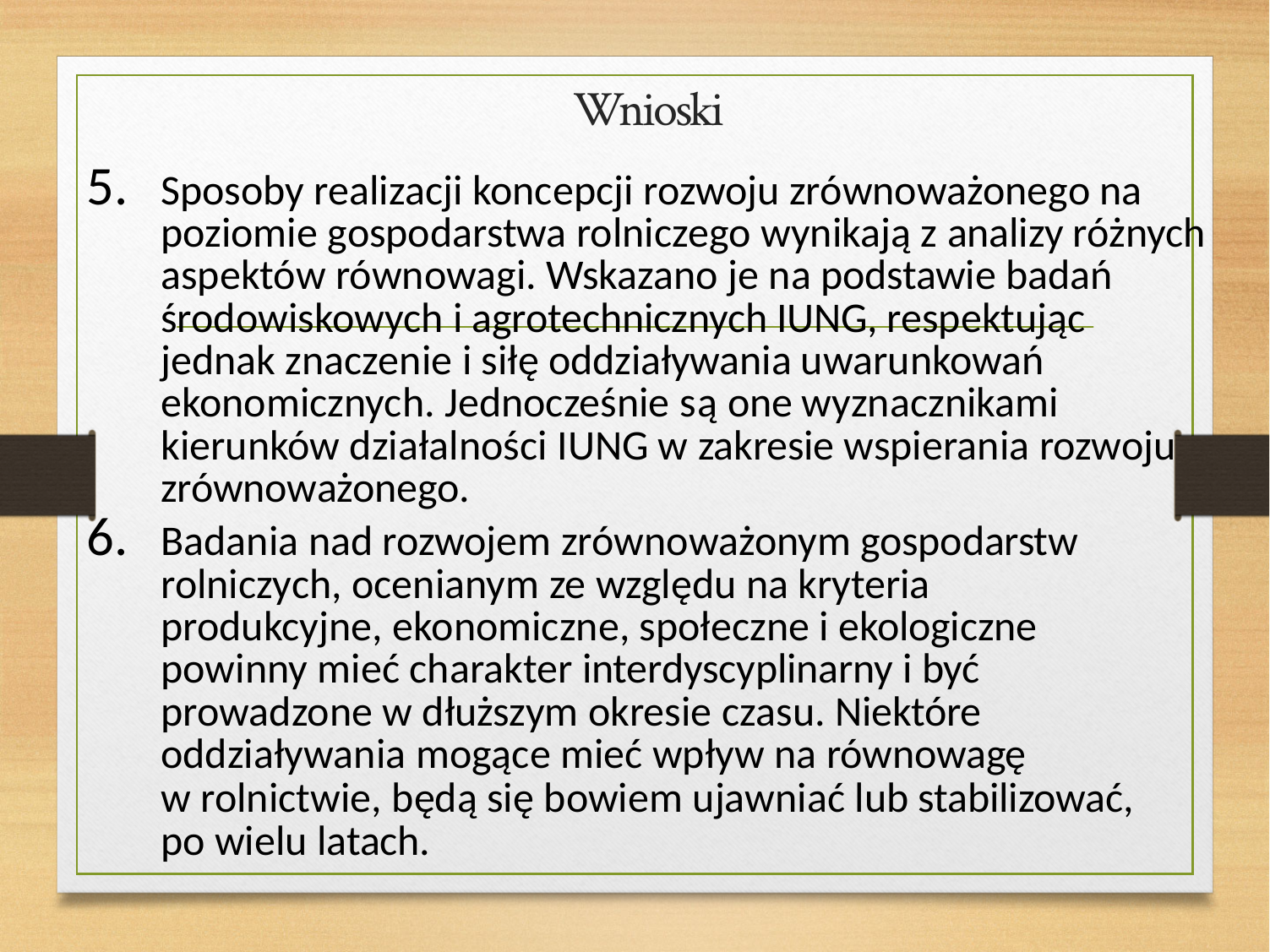

# Wnioski
Sposoby realizacji koncepcji rozwoju zrównoważonego na poziomie gospodarstwa rolniczego wynikają z analizy różnych aspektów równowagi. Wskazano je na podstawie badań środowiskowych i agrotechnicznych IUNG, respektując jednak znaczenie i siłę oddziaływania uwarunkowań ekonomicznych. Jednocześnie są one wyznacznikami kierunków działalności IUNG w zakresie wspierania rozwoju zrównoważonego.
Badania nad rozwojem zrównoważonym gospodarstw rolniczych, ocenianym ze względu na kryteria produkcyjne, ekonomiczne, społeczne i ekologiczne powinny mieć charakter interdyscyplinarny i być prowadzone w dłuższym okresie czasu. Niektóre oddziaływania mogące mieć wpływ na równowagę
w rolnictwie, będą się bowiem ujawniać lub stabilizować, po wielu latach.